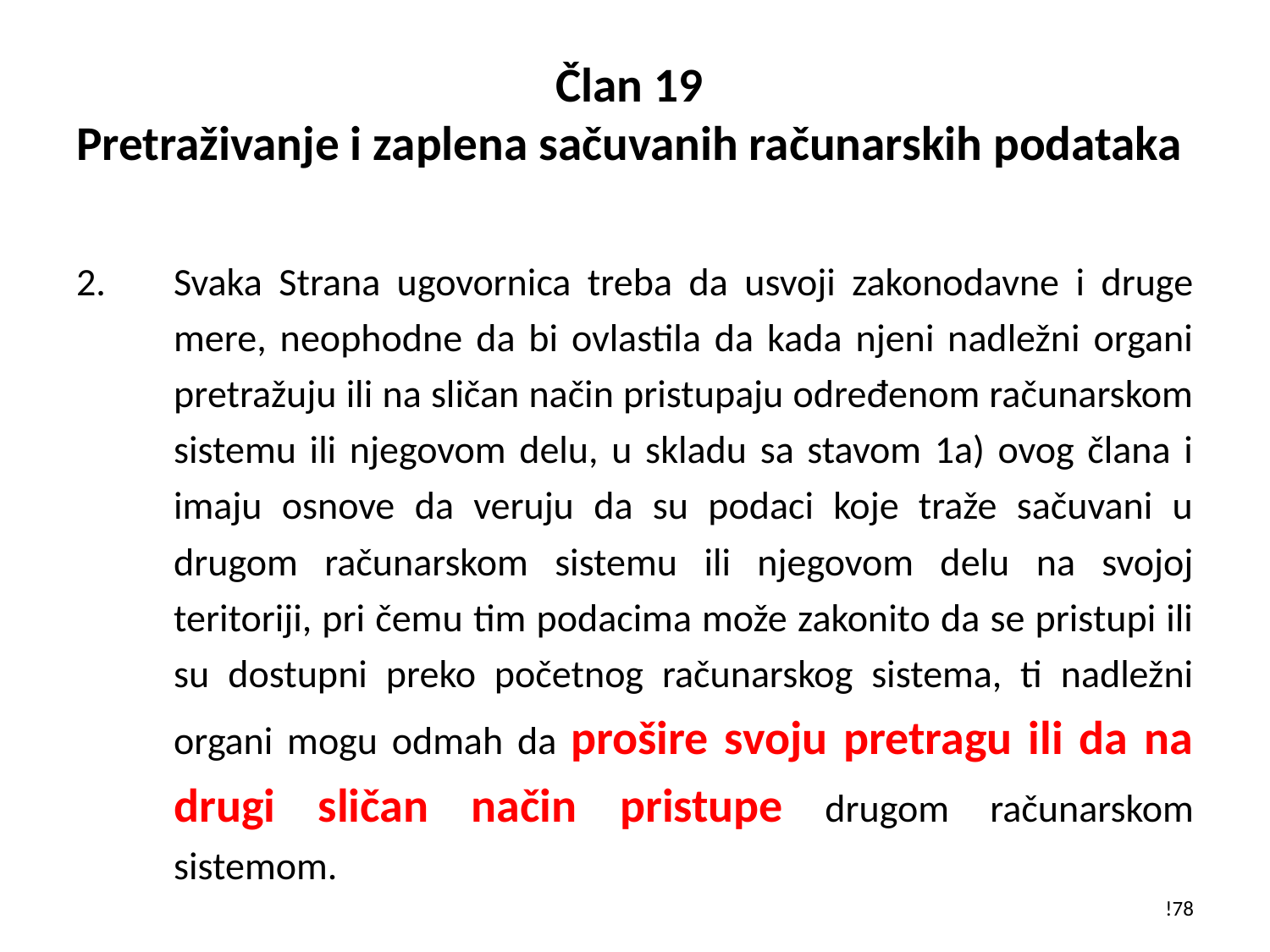

# Član 19 Pretraživanje i zaplena sačuvanih računarskih podataka
Svaka Strana ugovornica treba da usvoji zakonodavne i druge mere, neophodne da bi ovlastila da kada njeni nadležni organi pretražuju ili na sličan način pristupaju određenom računarskom sistemu ili njegovom delu, u skladu sa stavom 1a) ovog člana i imaju osnove da veruju da su podaci koje traže sačuvani u drugom računarskom sistemu ili njegovom delu na svojoj teritoriji, pri čemu tim podacima može zakonito da se pristupi ili su dostupni preko početnog računarskog sistema, ti nadležni organi mogu odmah da prošire svoju pretragu ili da na drugi sličan način pristupe drugom računarskom sistemom.

!78